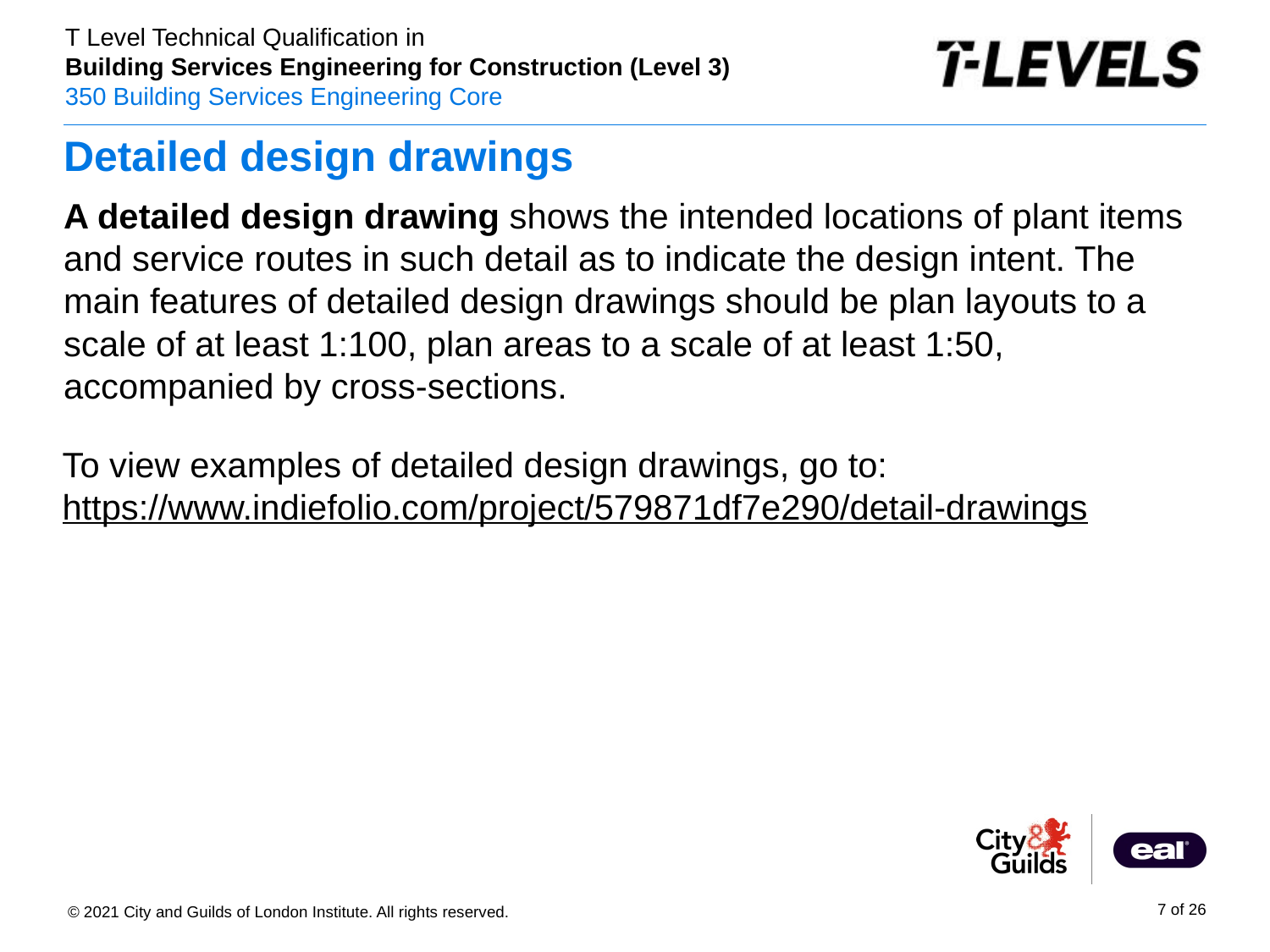

Detailed design drawings

PowerPoint presentation
A detailed design drawing shows the intended locations of plant items and service routes in such detail as to indicate the design intent. The main features of detailed design drawings should be plan layouts to a scale of at least 1:100, plan areas to a scale of at least 1:50, accompanied by cross-sections.

To view examples of detailed design drawings, go to:
https://www.indiefolio.com/project/579871df7e290/detail-drawings